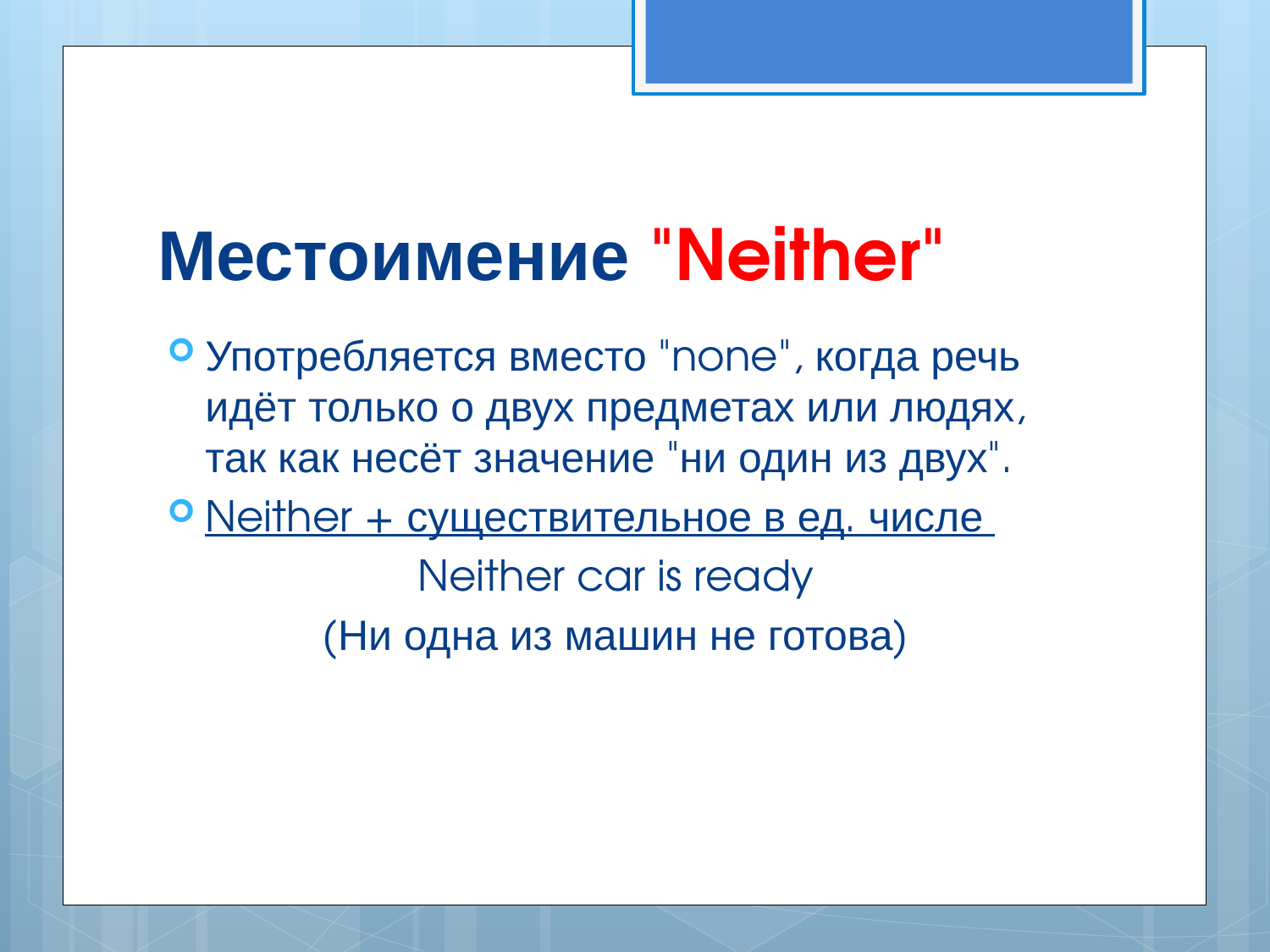

# Местоимение "Neither"
Употребляется вместо "none", когда речь идёт только о двух предметах или людях, так как несёт значение "ни один из двух".
Neither + существительное в ед. числе
Neither car is ready
(Ни одна из машин не готова)